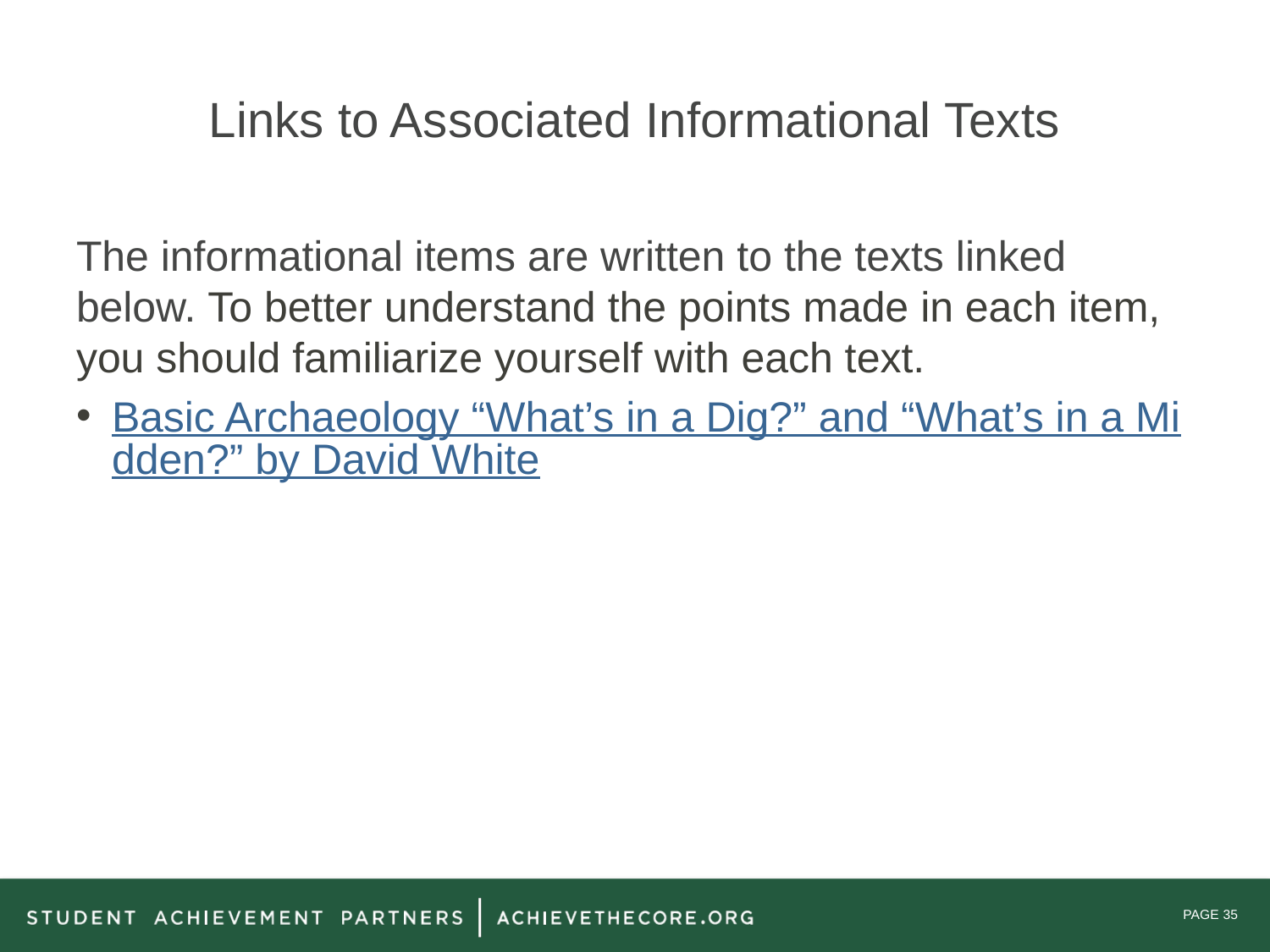

# Links to Associated Informational Texts
The informational items are written to the texts linked below. To better understand the points made in each item, you should familiarize yourself with each text.
Basic Archaeology “What’s in a Dig?” and “What’s in a Midden?” by David White